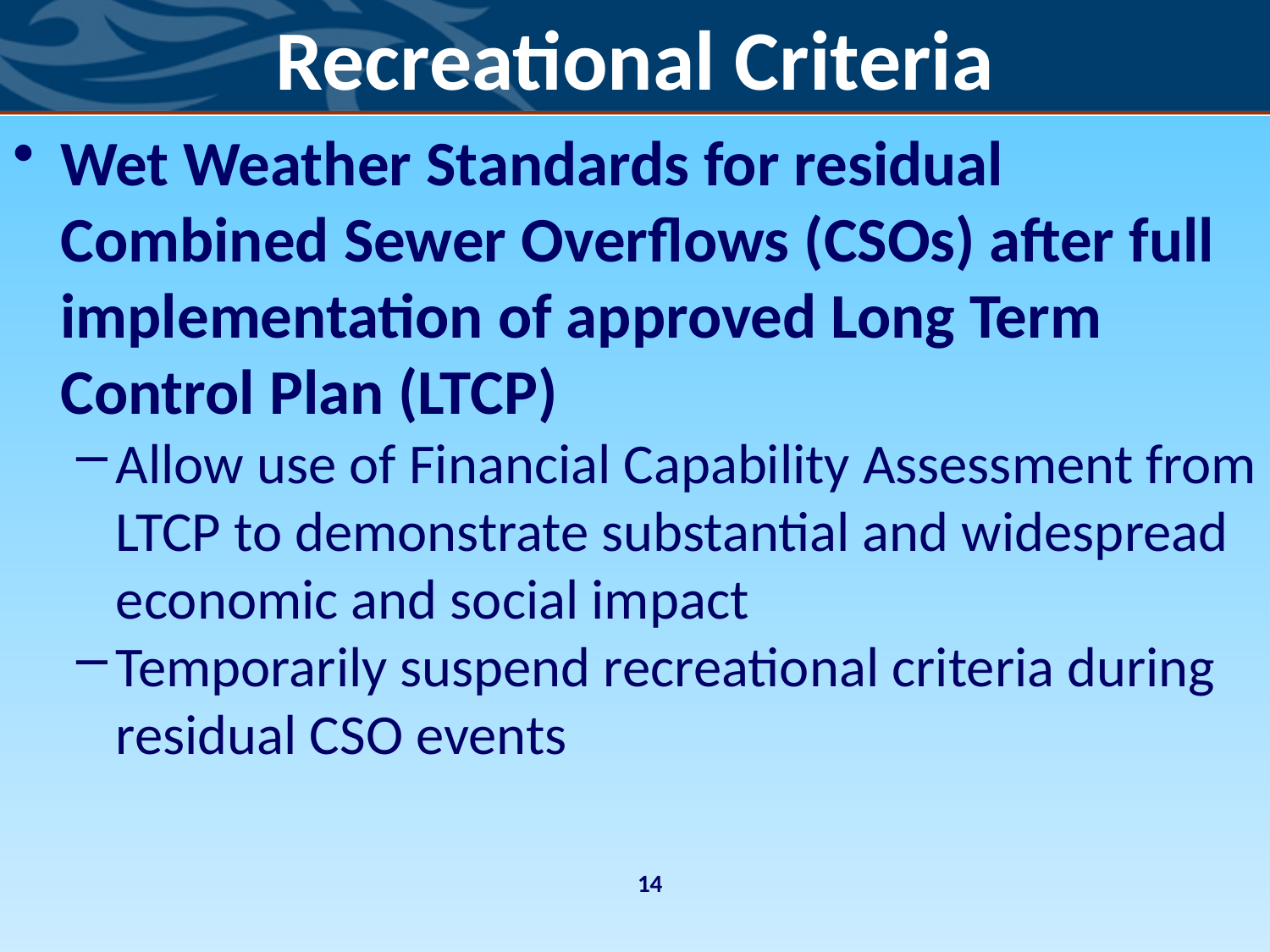

# Recreational Criteria
Wet Weather Standards for residual Combined Sewer Overflows (CSOs) after full implementation of approved Long Term Control Plan (LTCP)
Allow use of Financial Capability Assessment from LTCP to demonstrate substantial and widespread economic and social impact
Temporarily suspend recreational criteria during residual CSO events

14